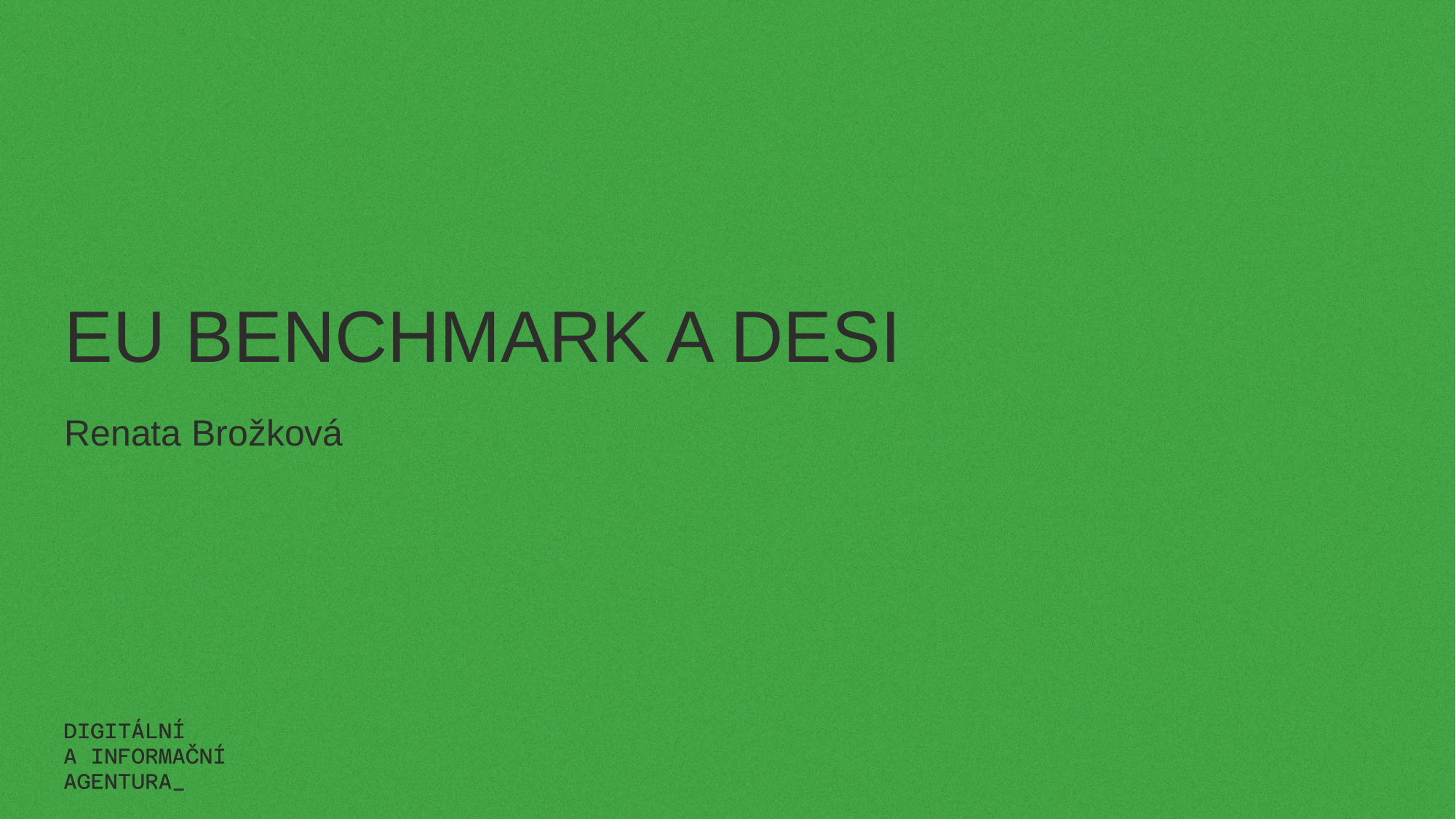

# EU Benchmark a DESI
Renata Brožková